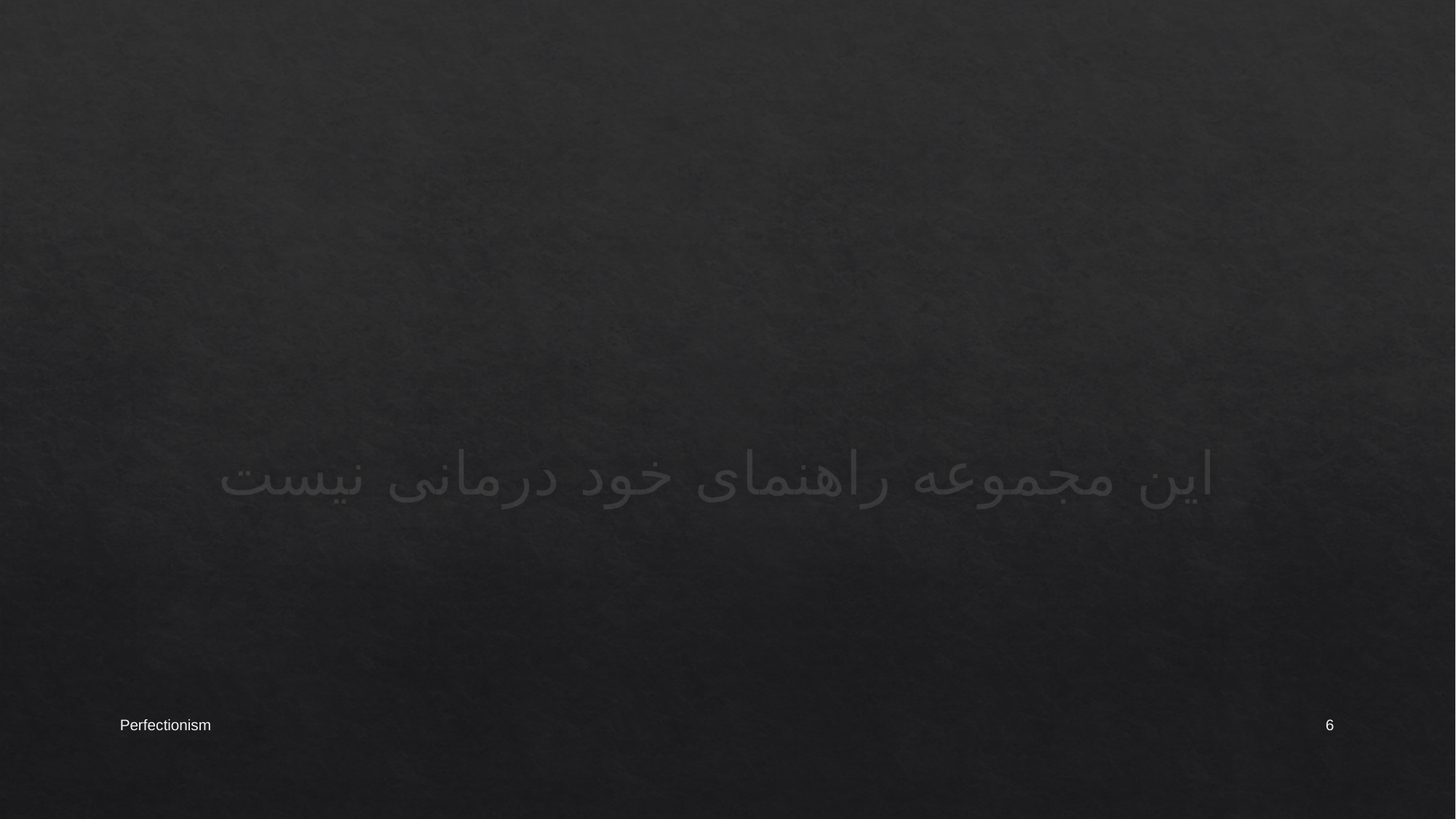

#
این مجموعه راهنمای خود درمانی نیست
Perfectionism
6